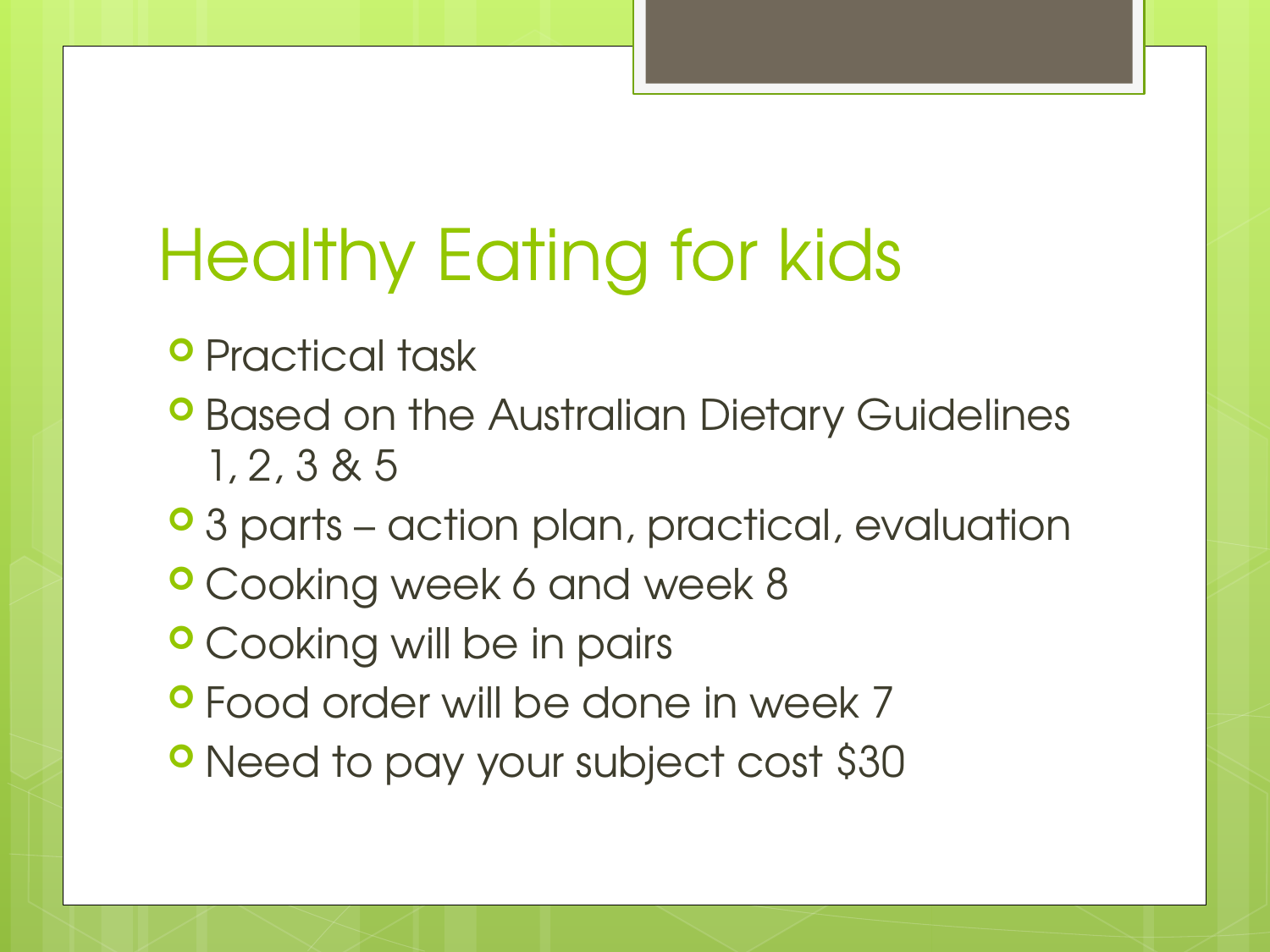

# Healthy Eating for kids
Practical task
Based on the Australian Dietary Guidelines 1, 2, 3 & 5
3 parts – action plan, practical, evaluation
Cooking week 6 and week 8
Cooking will be in pairs
Food order will be done in week 7
Need to pay your subject cost $30